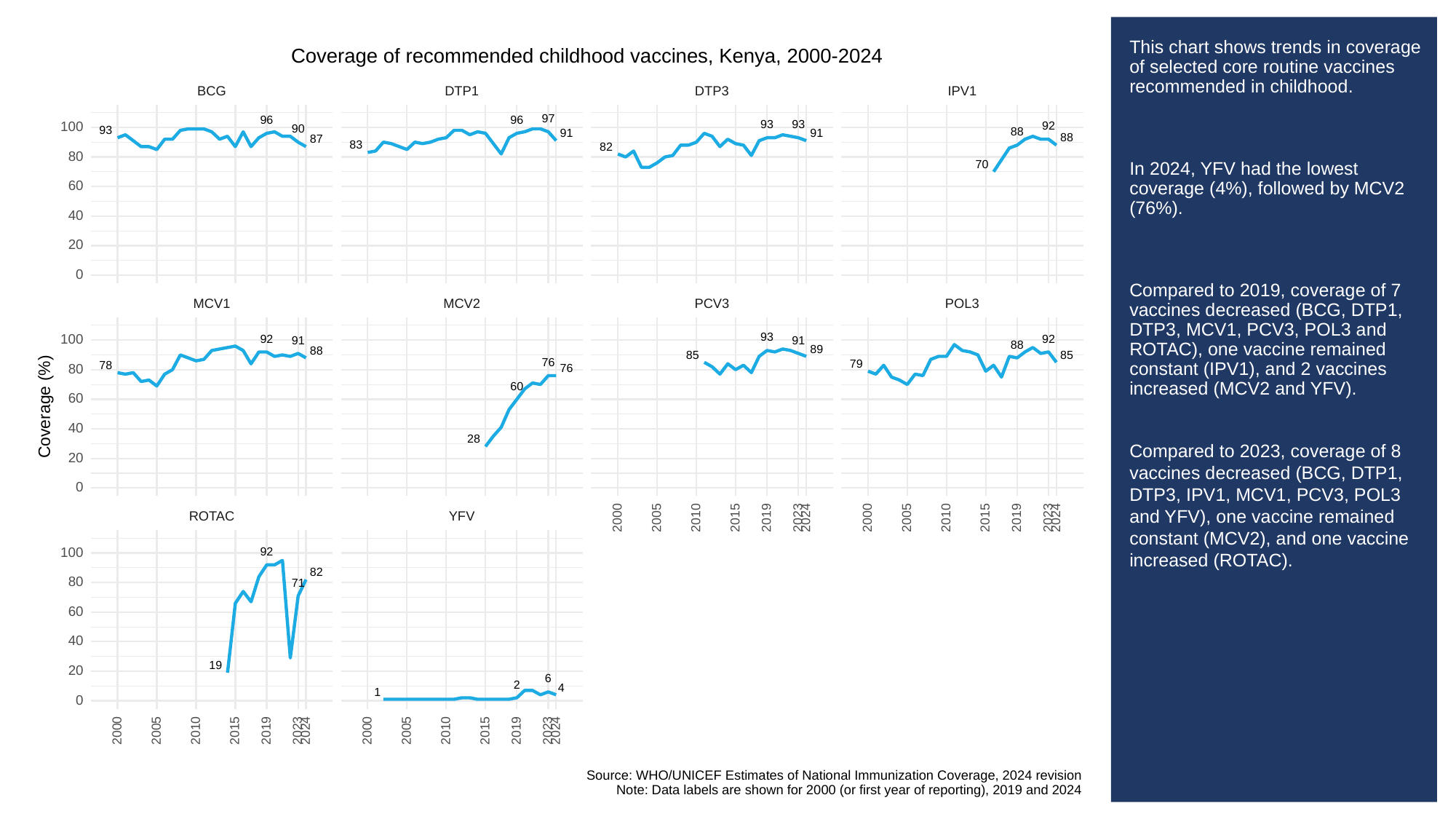

# This chart shows trends in coverage of selected core routine vaccines recommended in childhood.

In 2024, YFV had the lowest coverage (4%), followed by MCV2 (76%).

Compared to 2019, coverage of 7 vaccines decreased (BCG, DTP1, DTP3, MCV1, PCV3, POL3 and ROTAC), one vaccine remained constant (IPV1), and 2 vaccines increased (MCV2 and YFV).

Compared to 2023, coverage of 8 vaccines decreased (BCG, DTP1, DTP3, IPV1, MCV1, PCV3, POL3 and YFV), one vaccine remained constant (MCV2), and one vaccine increased (ROTAC).

Coverage of recommended childhood vaccines, Kenya, 2000-2024
BCG
DTP3
DTP1
IPV1

97
96
96
93
93
100
92
90
93

88

91
91

88
87

83

82
80

70

60

40

20

0

POL3
PCV3
MCV1
MCV2

93
100
92
92
91
91

88

89

88

85
85

76
79
78
76
80

60

60
Coverage (%)

40

28

20

0

ROTAC
YFV
2023
2023
2000
2005
2010
2015
2019
2024
2000
2005
2010
2015
2019
2024

100
92

82
80
71

60

40

19
20

6
2
4

1

0

2023
2023
2000
2005
2010
2015
2019
2024
2000
2005
2010
2015
2019
2024
Source: WHO/UNICEF Estimates of National Immunization Coverage, 2024 revision
Note: Data labels are shown for 2000 (or first year of reporting), 2019 and 2024